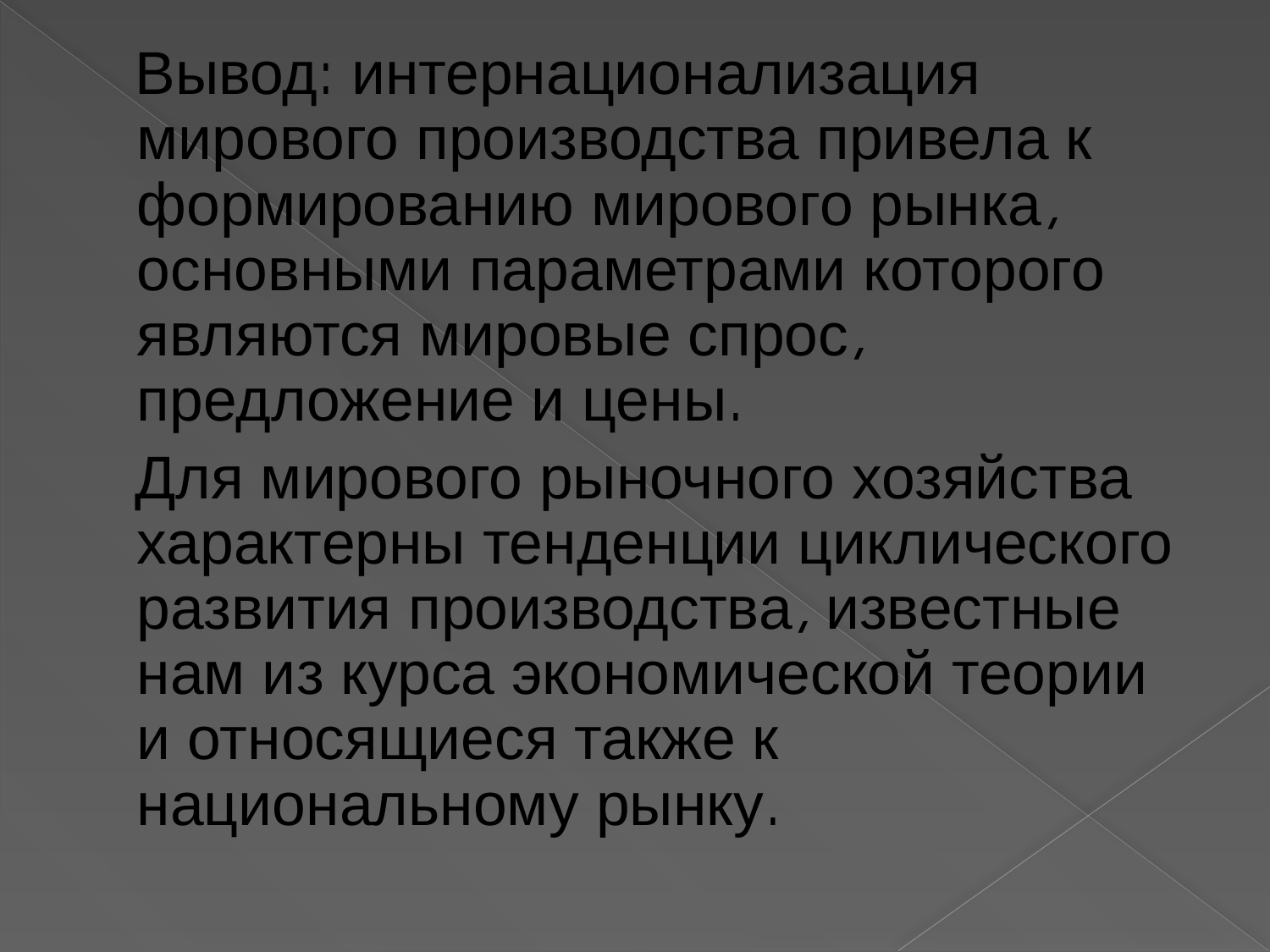

Вывод: интернационализация мирового производства привела к формированию мирового рынка, основными параметрами которого являются мировые спрос, предложение и цены.
   Для мирового рыночного хозяйства характерны тенденции циклического развития производства, известные нам из курса экономической теории и относящиеся также к национальному рынку.